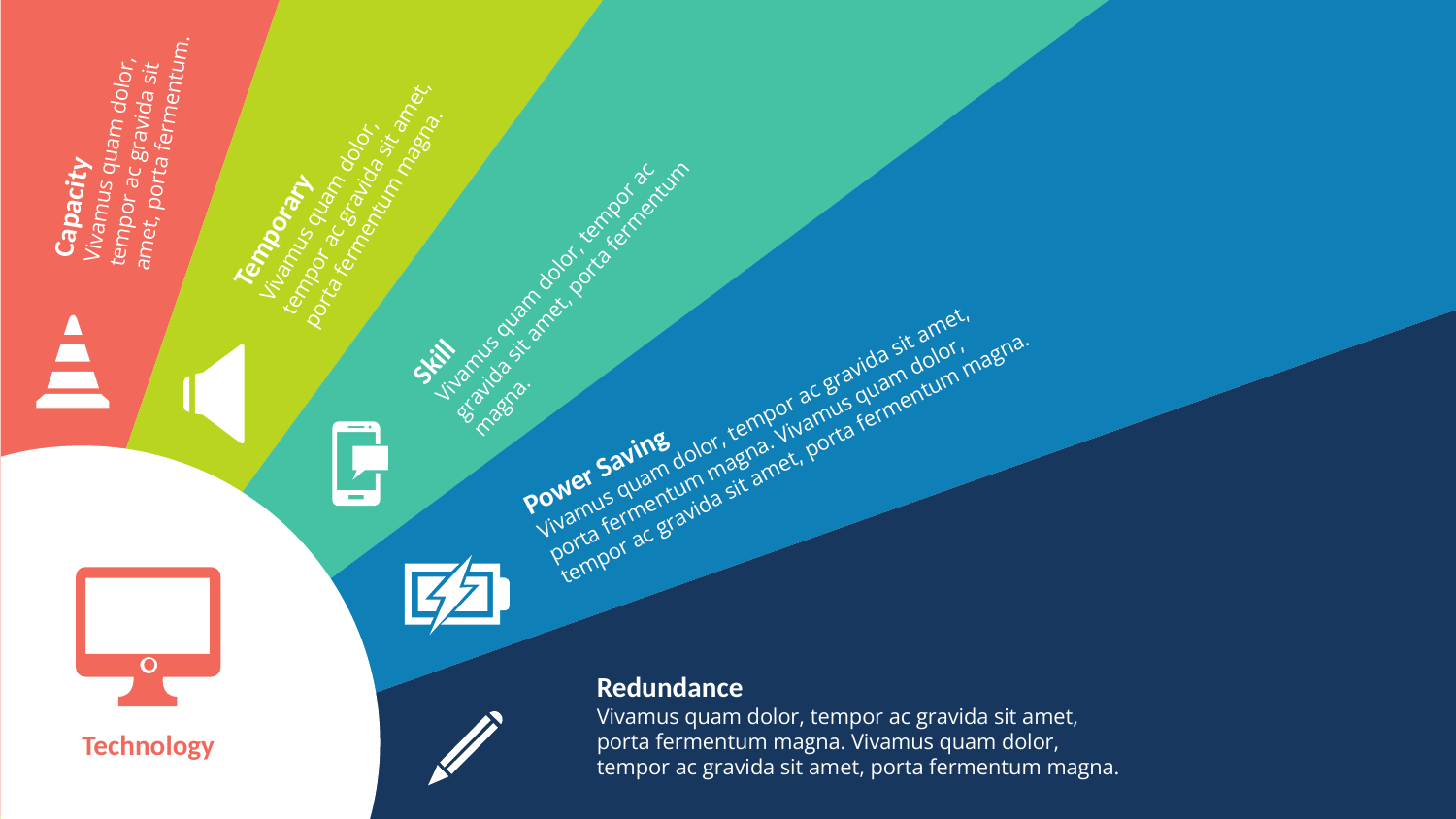

Capacity
Vivamus quam dolor, tempor ac gravida sit amet, porta fermentum.
Temporary
Vivamus quam dolor, tempor ac gravida sit amet, porta fermentum magna.
Skill
Vivamus quam dolor, tempor ac gravida sit amet, porta fermentum magna.

Power Saving
Vivamus quam dolor, tempor ac gravida sit amet, porta fermentum magna. Vivamus quam dolor, tempor ac gravida sit amet, porta fermentum magna.

Redundance
Vivamus quam dolor, tempor ac gravida sit amet, porta fermentum magna. Vivamus quam dolor, tempor ac gravida sit amet, porta fermentum magna.

Technology